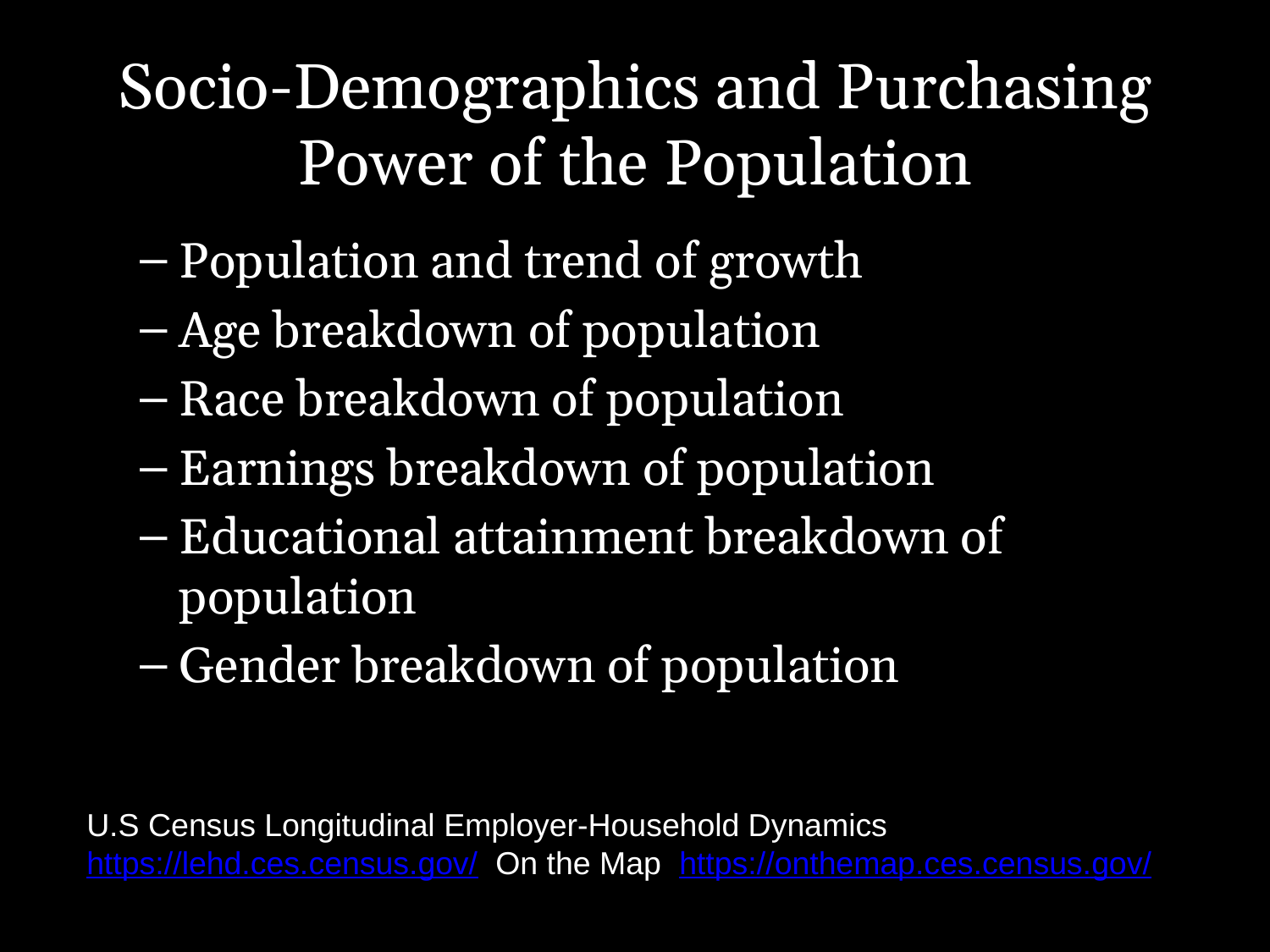

# Socio-Demographics and Purchasing Power of the Population
Population and trend of growth
Age breakdown of population
Race breakdown of population
Earnings breakdown of population
Educational attainment breakdown of population
Gender breakdown of population

U.S Census Longitudinal Employer-Household Dynamics https://lehd.ces.census.gov/  On the Map  https://onthemap.ces.census.gov/